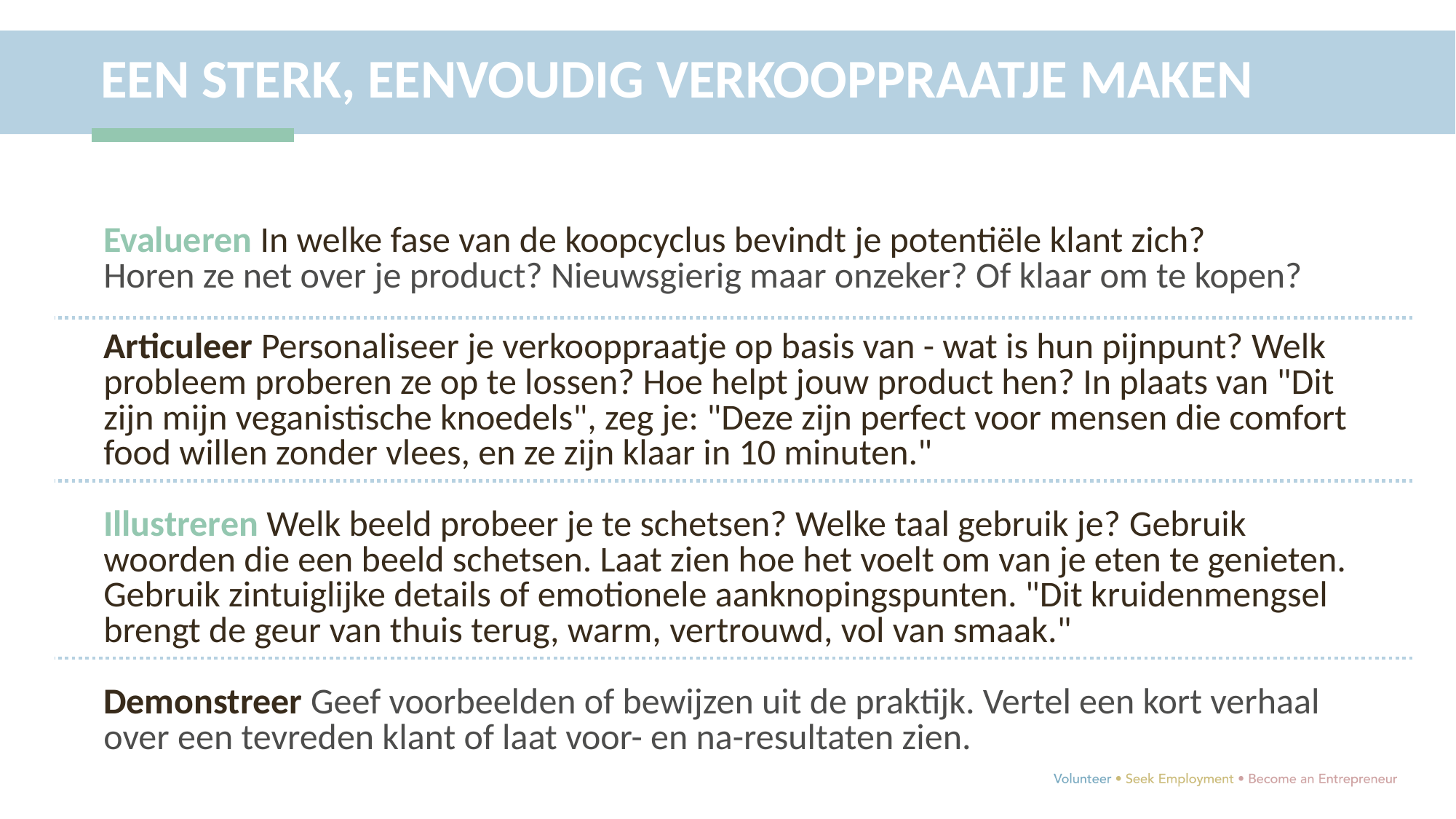

EEN STERK, EENVOUDIG VERKOOPPRAATJE MAKEN
Evalueren In welke fase van de koopcyclus bevindt je potentiële klant zich?
Horen ze net over je product? Nieuwsgierig maar onzeker? Of klaar om te kopen?

Articuleer Personaliseer je verkooppraatje op basis van - wat is hun pijnpunt? Welk probleem proberen ze op te lossen? Hoe helpt jouw product hen? In plaats van "Dit zijn mijn veganistische knoedels", zeg je: "Deze zijn perfect voor mensen die comfort food willen zonder vlees, en ze zijn klaar in 10 minuten."

Illustreren Welk beeld probeer je te schetsen? Welke taal gebruik je? Gebruik woorden die een beeld schetsen. Laat zien hoe het voelt om van je eten te genieten. Gebruik zintuiglijke details of emotionele aanknopingspunten. "Dit kruidenmengsel brengt de geur van thuis terug, warm, vertrouwd, vol van smaak."

Demonstreer Geef voorbeelden of bewijzen uit de praktijk. Vertel een kort verhaal over een tevreden klant of laat voor- en na-resultaten zien.